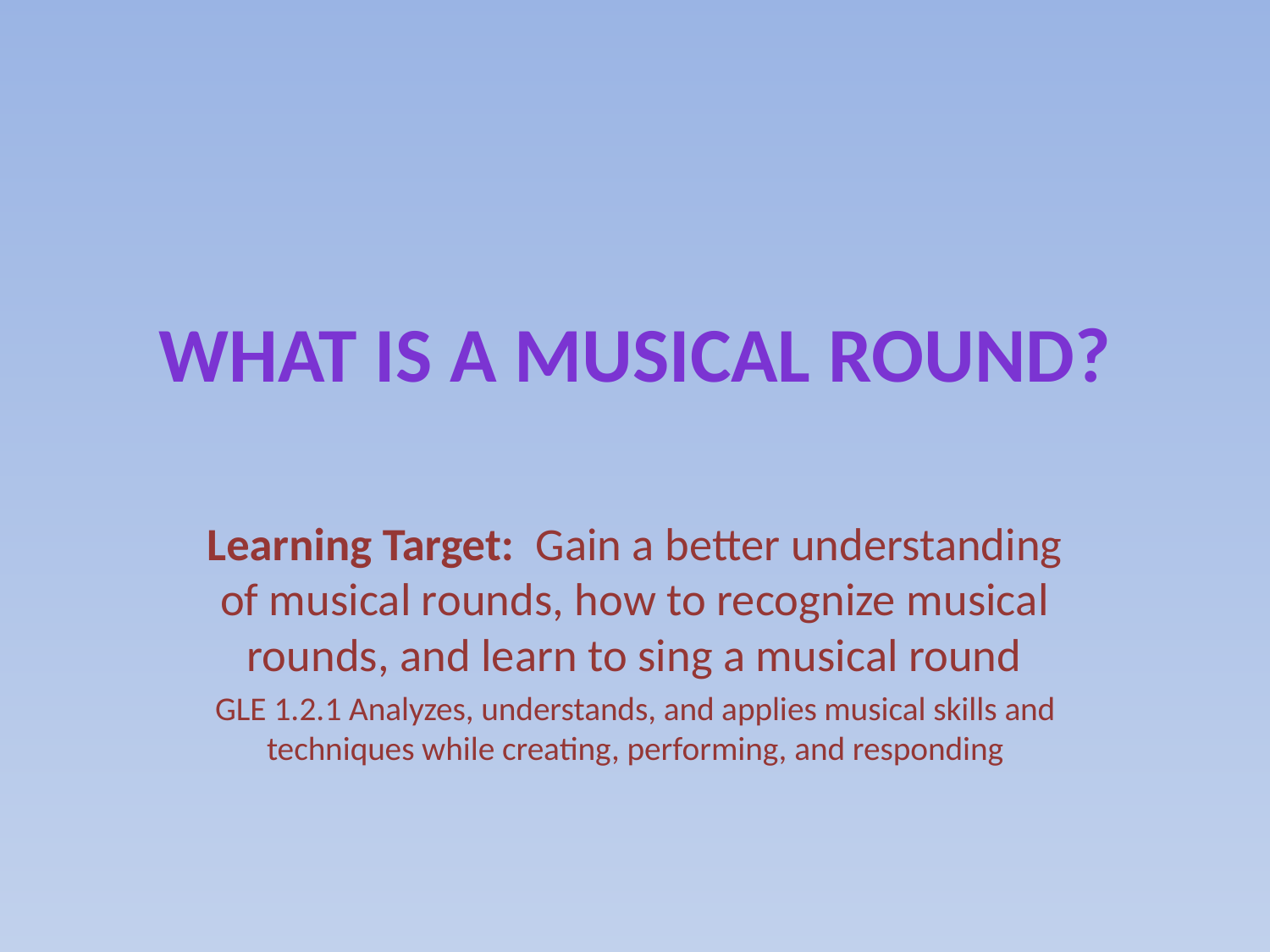

# What is a Musical Round?
Learning Target:  Gain a better understanding of musical rounds, how to recognize musical rounds, and learn to sing a musical round
GLE 1.2.1 Analyzes, understands, and applies musical skills and techniques while creating, performing, and responding